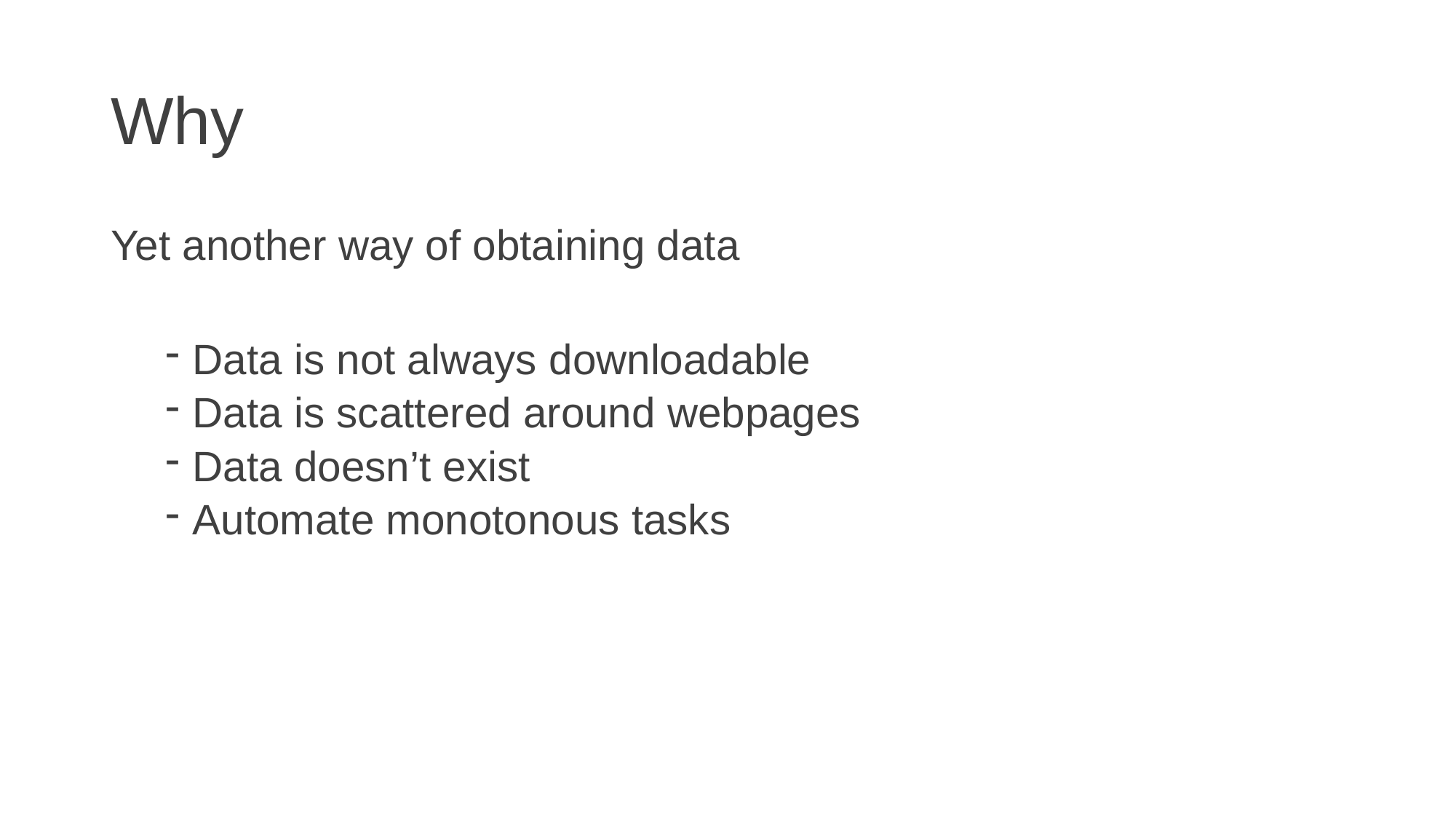

# Why
Yet another way of obtaining data

Data is not always downloadable
Data is scattered around webpages
Data doesn’t exist
Automate monotonous tasks